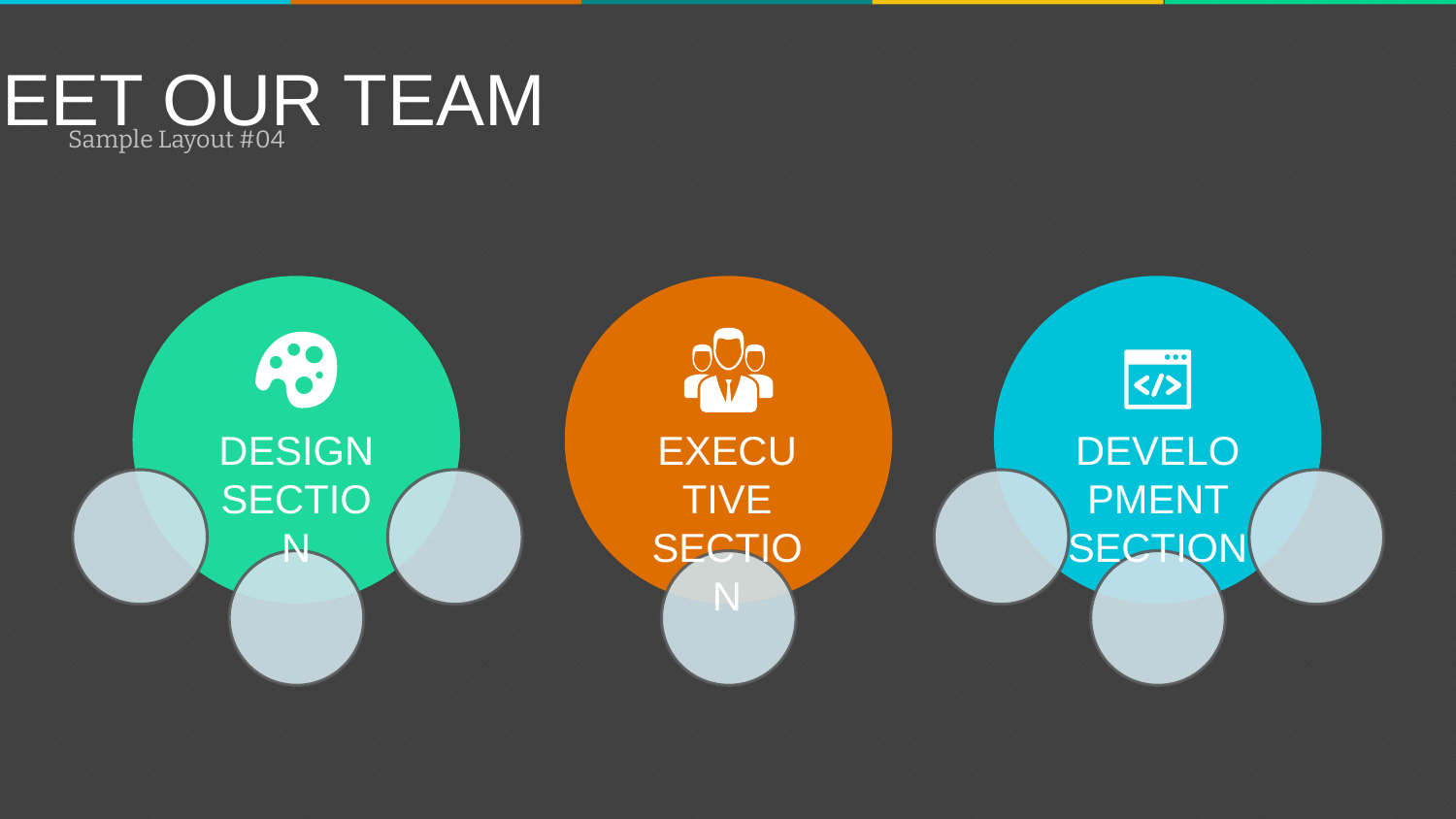

MEET OUR TEAM
Sample Layout #04

DESIGN SECTION
EXECUTIVE SECTION
DEVELOPMENT SECTION